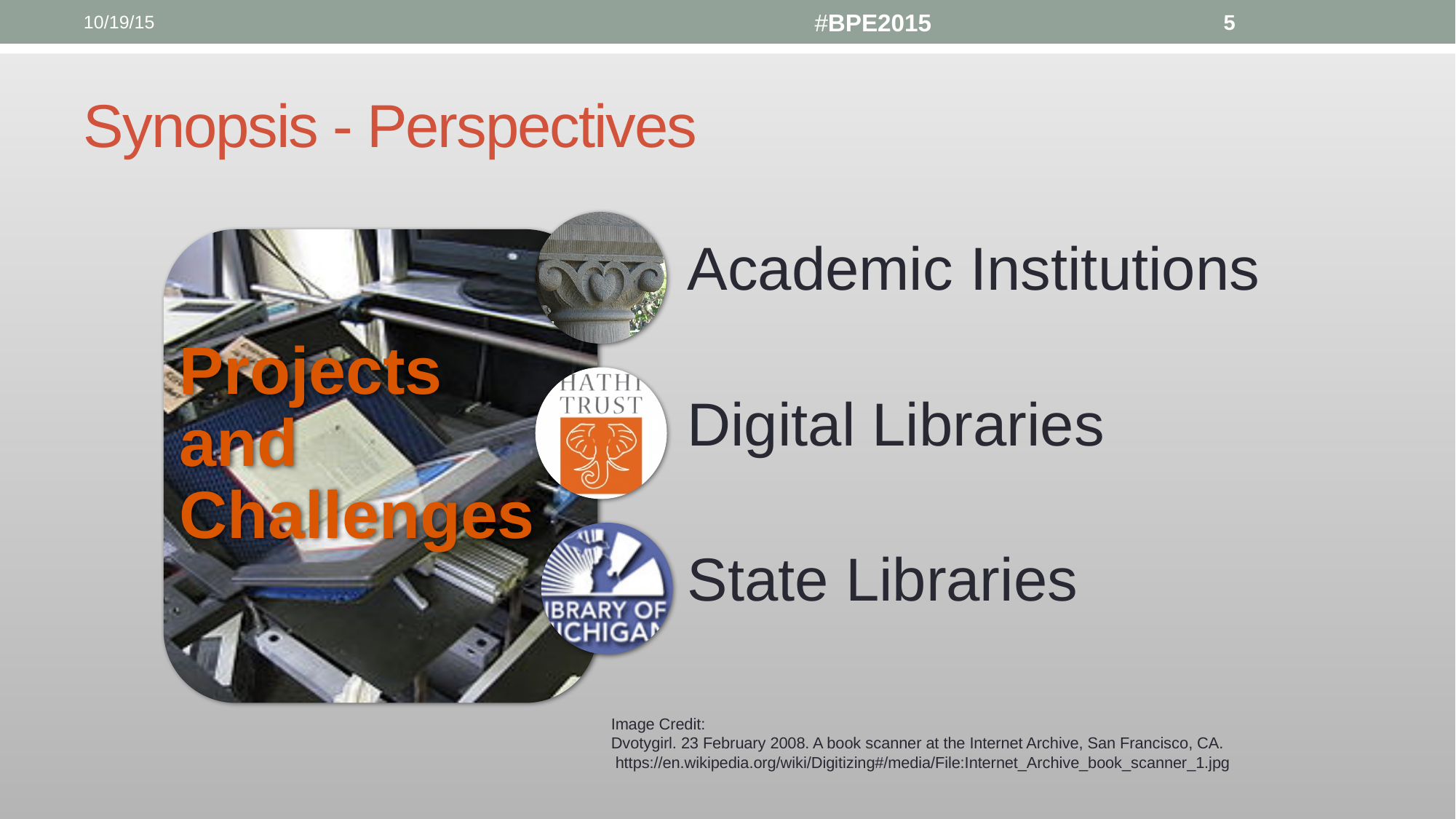

10/19/15
#BPE2015
5
# Synopsis - Perspectives
Projects and Challenges
Academic Institutions
Digital Libraries
State Libraries
Image Credit:
Dvotygirl. 23 February 2008. A book scanner at the Internet Archive, San Francisco, CA.
 https://en.wikipedia.org/wiki/Digitizing#/media/File:Internet_Archive_book_scanner_1.jpg